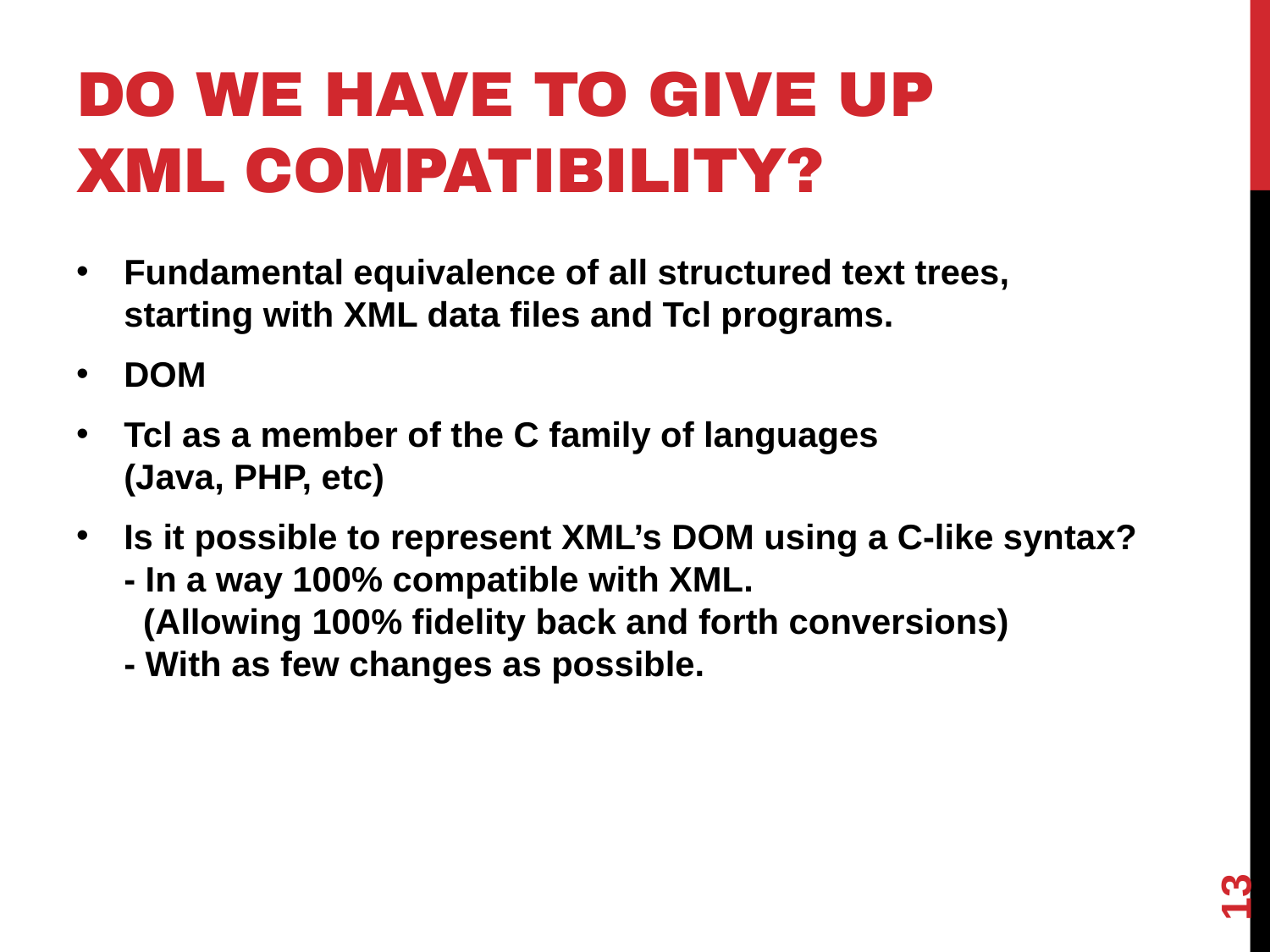

# Do we have to give up XML compatibility?
Fundamental equivalence of all structured text trees,
starting with XML data files and Tcl programs.
DOM
Tcl as a member of the C family of languages
(Java, PHP, etc)
Is it possible to represent XML’s DOM using a C-like syntax?
- In a way 100% compatible with XML.
  (Allowing 100% fidelity back and forth conversions)
- With as few changes as possible.

13